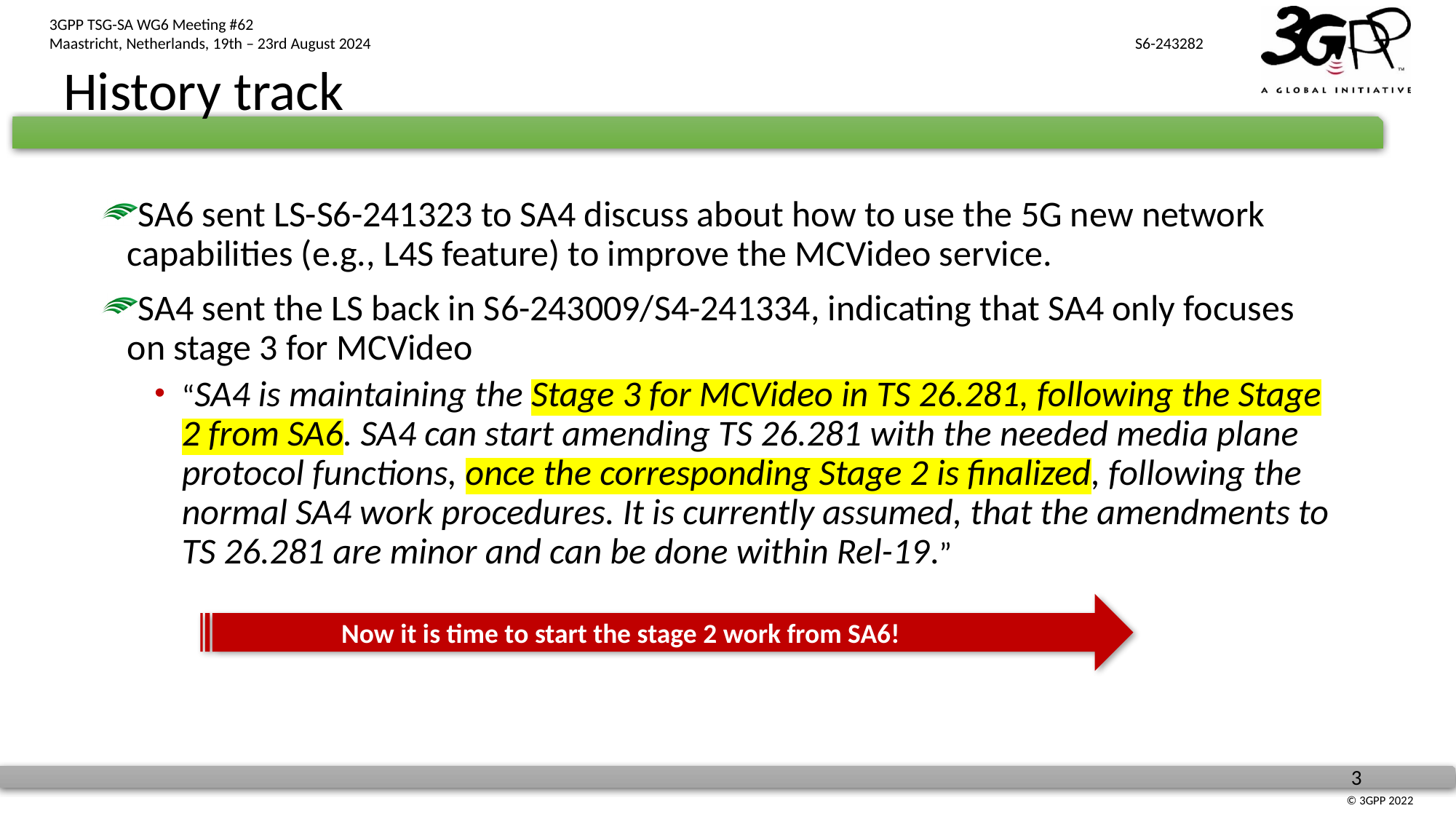

# History track
SA6 sent LS-S6-241323 to SA4 discuss about how to use the 5G new network capabilities (e.g., L4S feature) to improve the MCVideo service.
SA4 sent the LS back in S6-243009/S4-241334, indicating that SA4 only focuses on stage 3 for MCVideo
“SA4 is maintaining the Stage 3 for MCVideo in TS 26.281, following the Stage 2 from SA6. SA4 can start amending TS 26.281 with the needed media plane protocol functions, once the corresponding Stage 2 is finalized, following the normal SA4 work procedures. It is currently assumed, that the amendments to TS 26.281 are minor and can be done within Rel-19.”

Now it is time to start the stage 2 work from SA6!